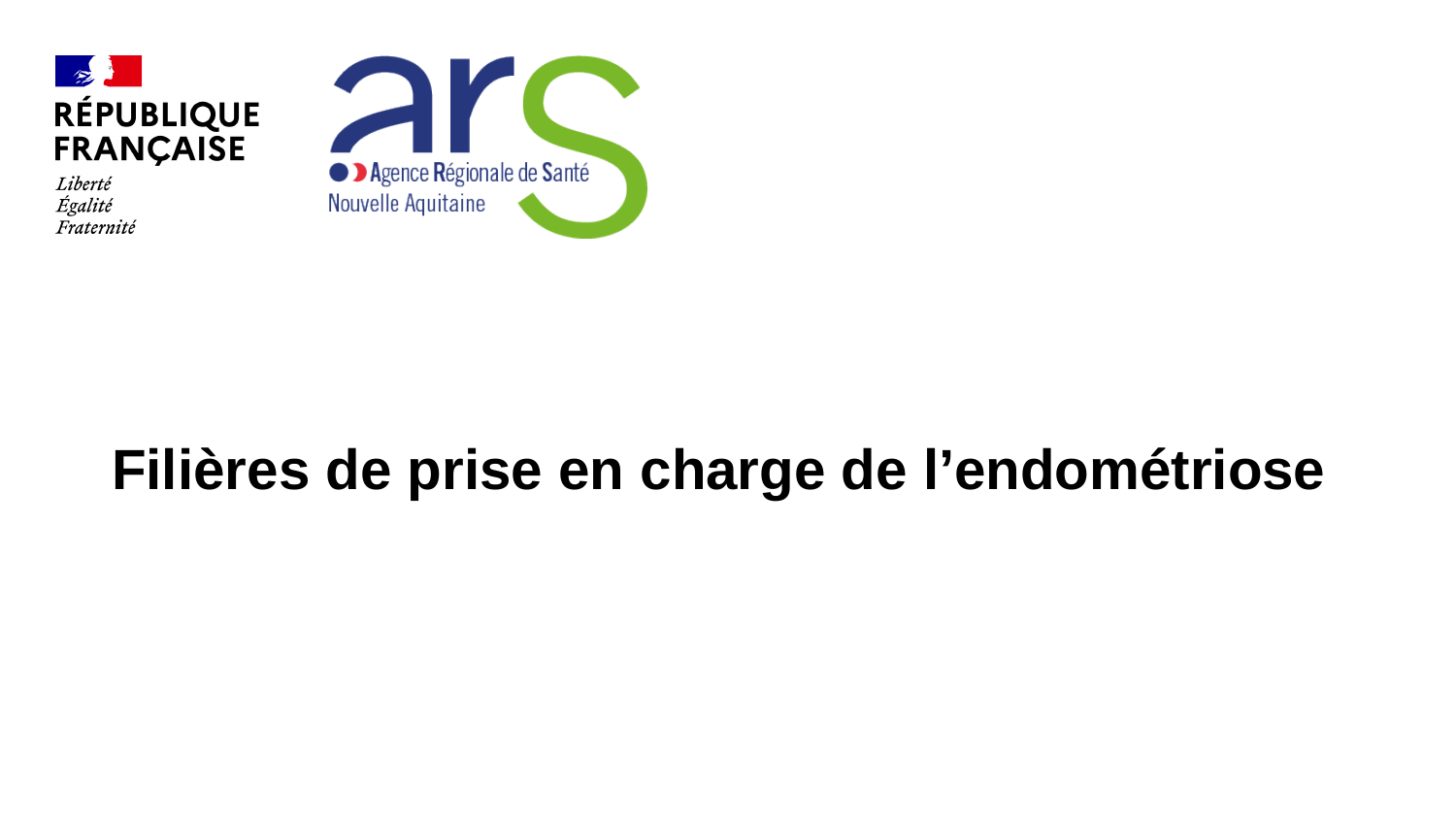

Filières de prise en charge de l’endométriose
12/12/2023
1